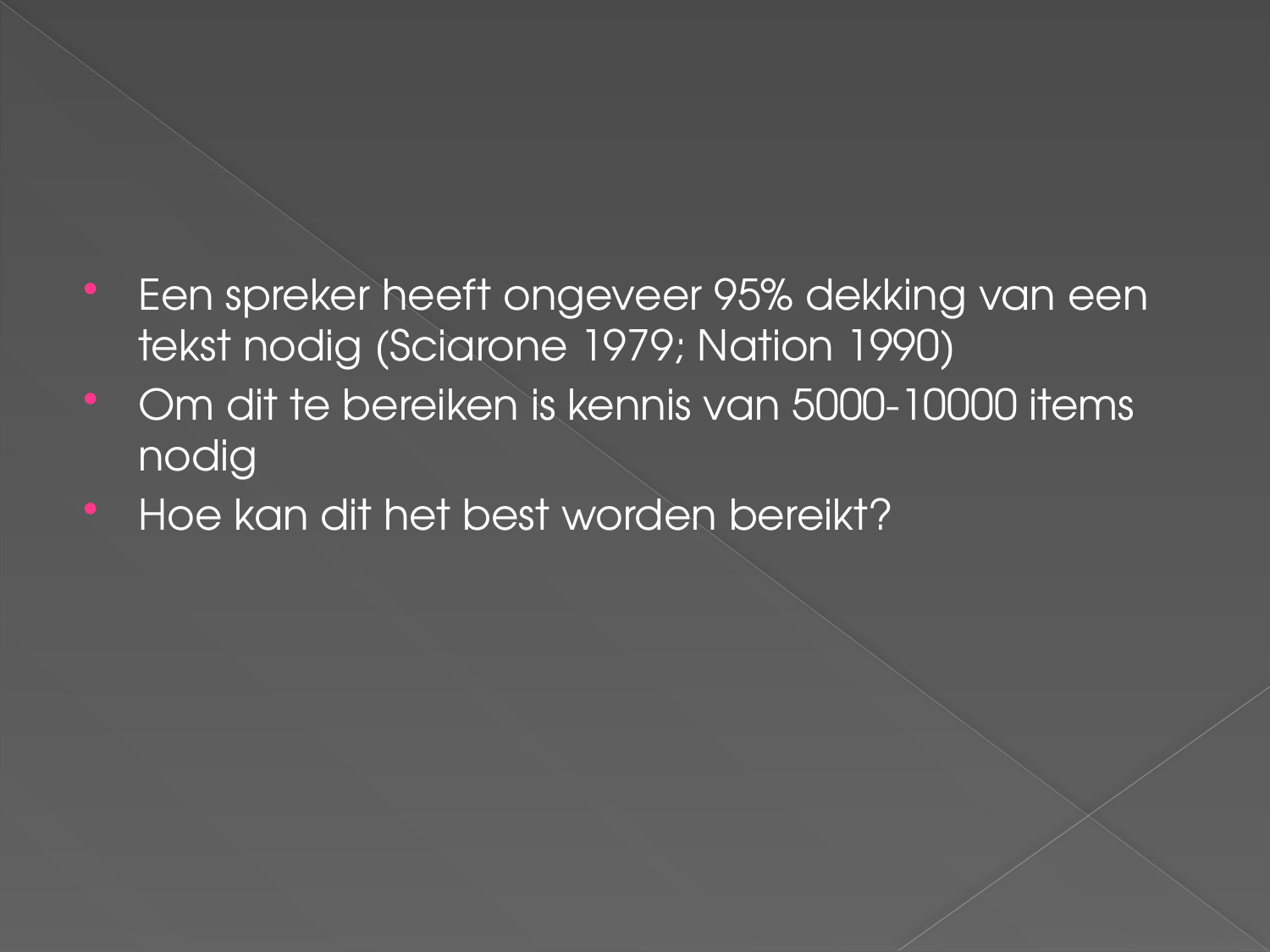

#
Een spreker heeft ongeveer 95% dekking van een tekst nodig (Sciarone 1979; Nation 1990)
Om dit te bereiken is kennis van 5000-10000 items nodig
Hoe kan dit het best worden bereikt?